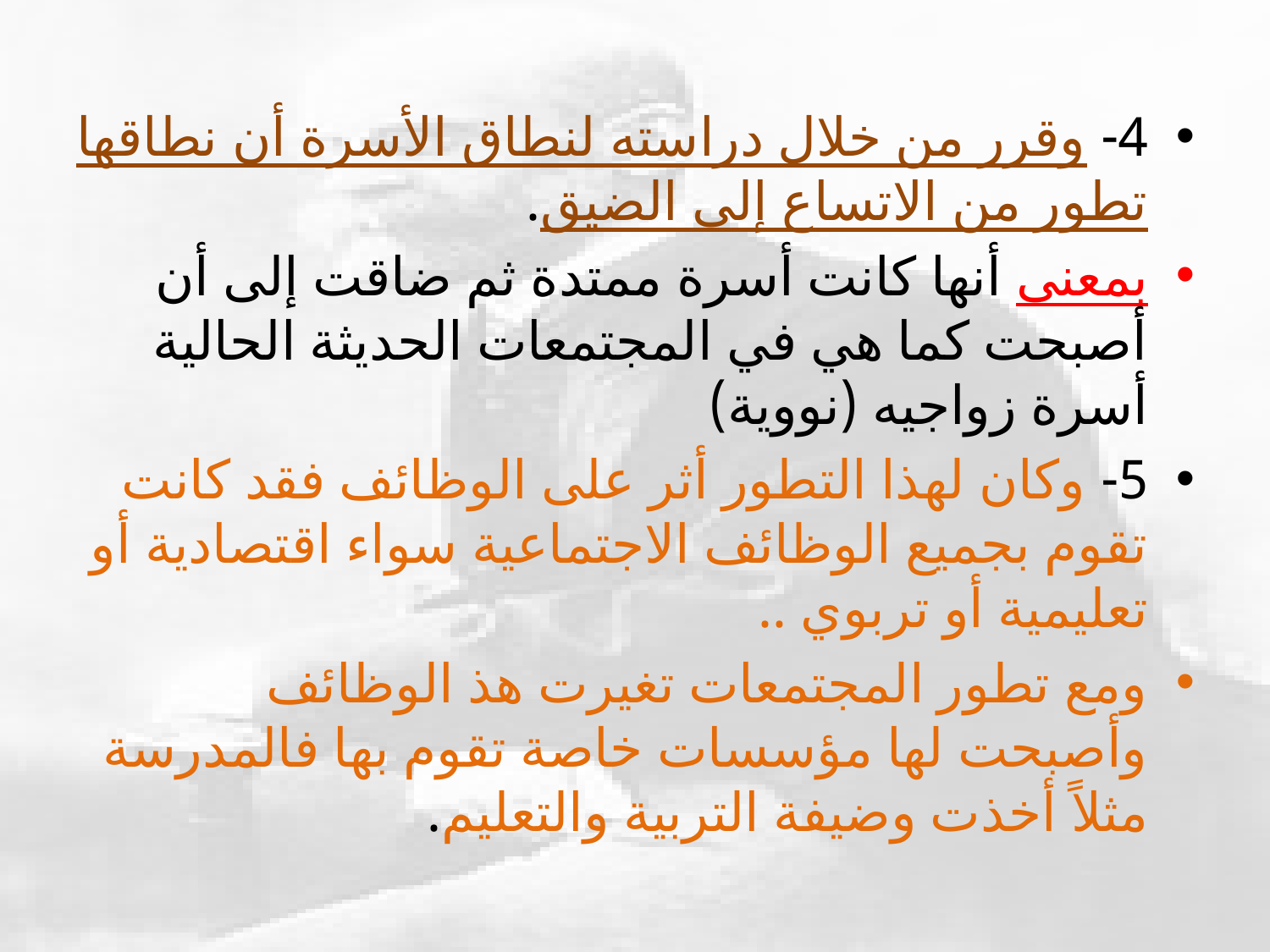

4- وقرر من خلال دراسته لنطاق الأسرة أن نطاقها تطور من الاتساع إلى الضيق.
بمعنى أنها كانت أسرة ممتدة ثم ضاقت إلى أن أصبحت كما هي في المجتمعات الحديثة الحالية أسرة زواجيه (نووية)
5- وكان لهذا التطور أثر على الوظائف فقد كانت تقوم بجميع الوظائف الاجتماعية سواء اقتصادية أو تعليمية أو تربوي ..
ومع تطور المجتمعات تغيرت هذ الوظائف وأصبحت لها مؤسسات خاصة تقوم بها فالمدرسة مثلاً أخذت وضيفة التربية والتعليم.